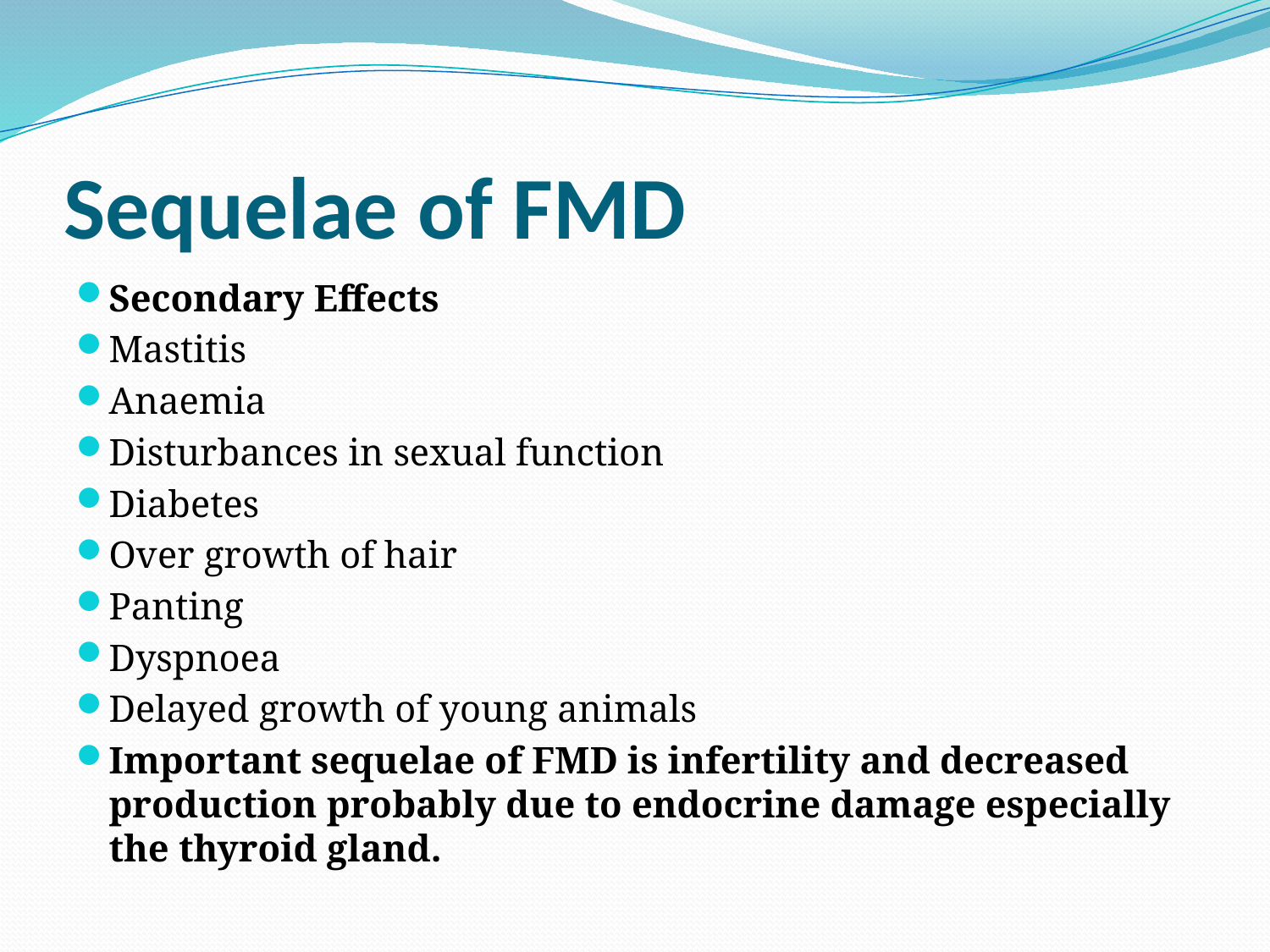

# Sequelae of FMD
Secondary Effects
Mastitis
Anaemia
Disturbances in sexual function
Diabetes
Over growth of hair
Panting
Dyspnoea
Delayed growth of young animals
Important sequelae of FMD is infertility and decreased production probably due to endocrine damage especially the thyroid gland.